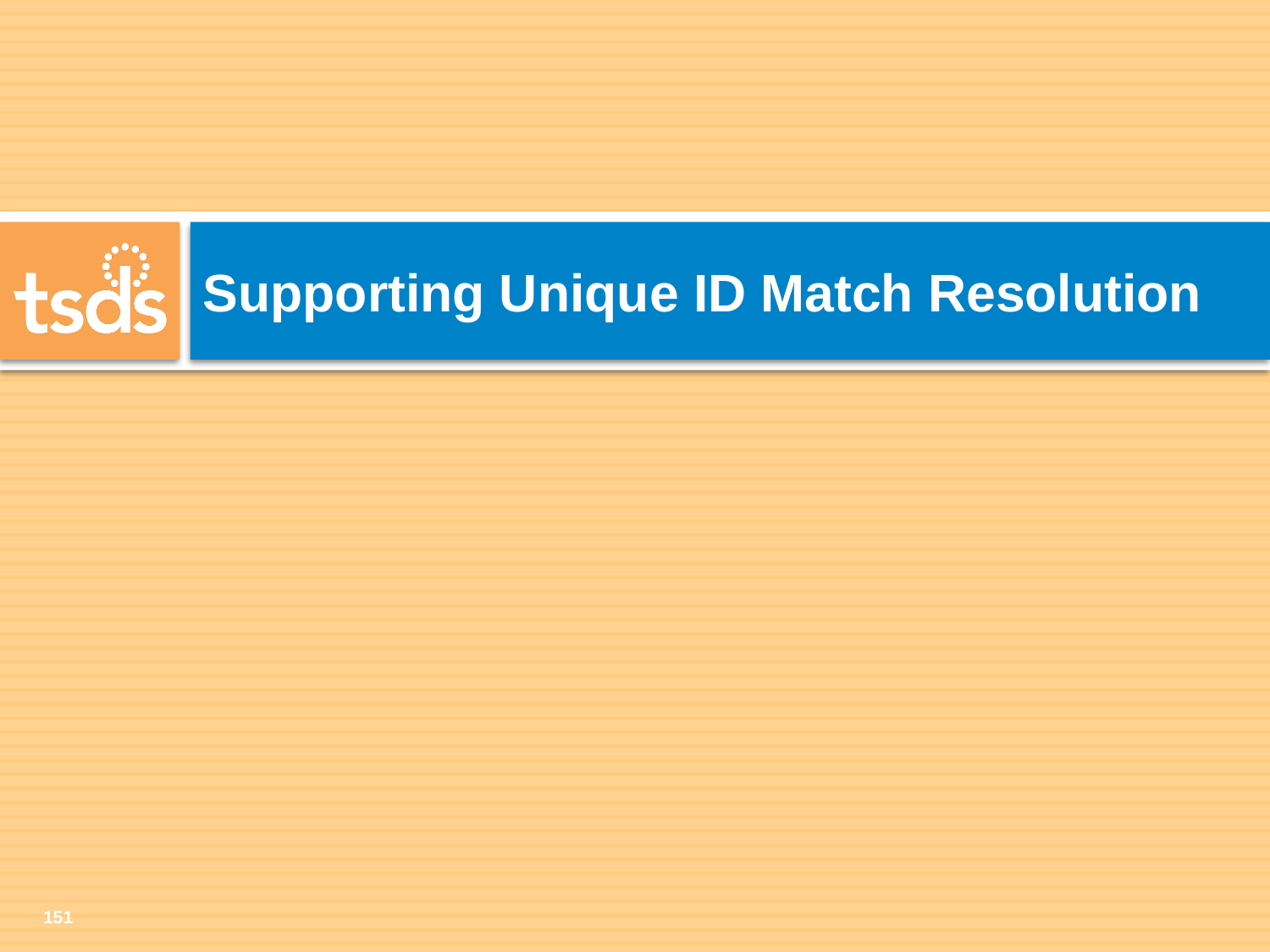

# Supporting Unique ID Match Resolution
151